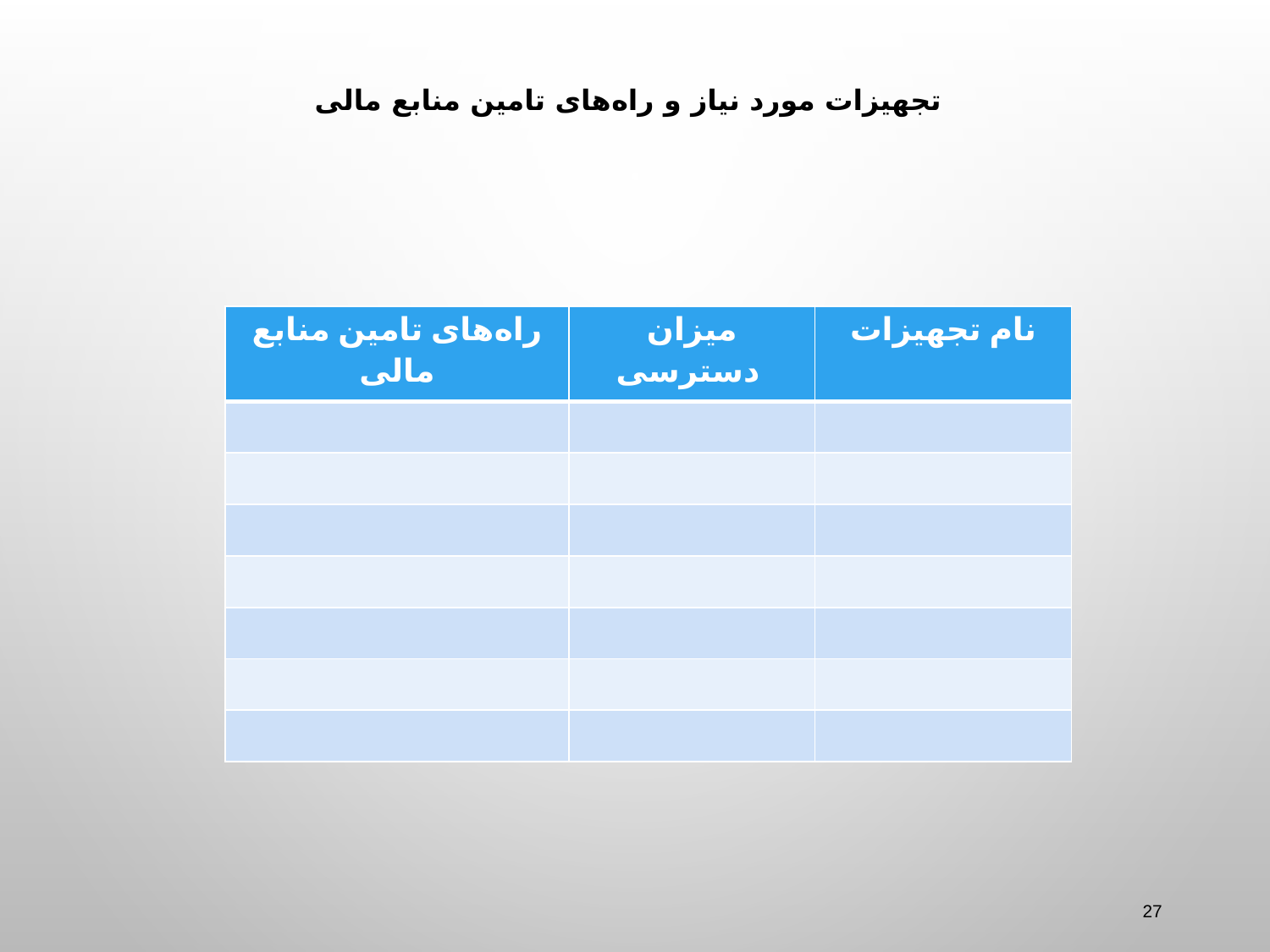

# تجهیزات مورد نیاز و راه‌های تامین منابع مالی

| راه‌های تامین منابع مالی | میزان دسترسی | نام تجهیزات |
| --- | --- | --- |
|  |  |  |
|  |  |  |
|  |  |  |
|  |  |  |
|  |  |  |
|  |  |  |
|  |  |  |
27